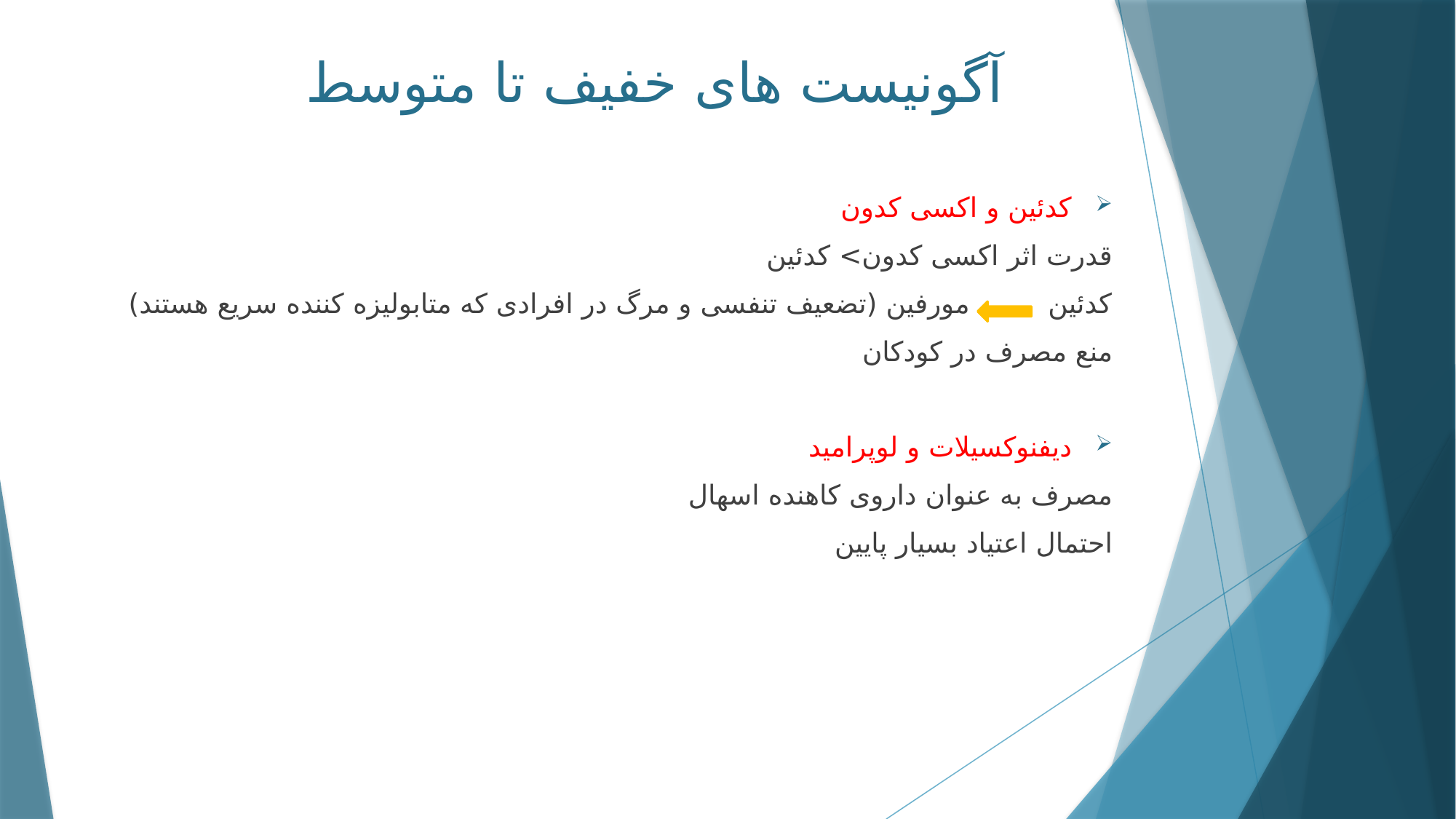

# آگونیست های خفیف تا متوسط
کدئین و اکسی کدون
قدرت اثر اکسی کدون> کدئین
کدئین         مورفین (تضعیف تنفسی و مرگ در افرادی که متابولیزه کننده سریع هستند)
منع مصرف در کودکان

دیفنوکسیلات و لوپرامید
مصرف به عنوان داروی کاهنده اسهال
احتمال اعتیاد بسیار پایین